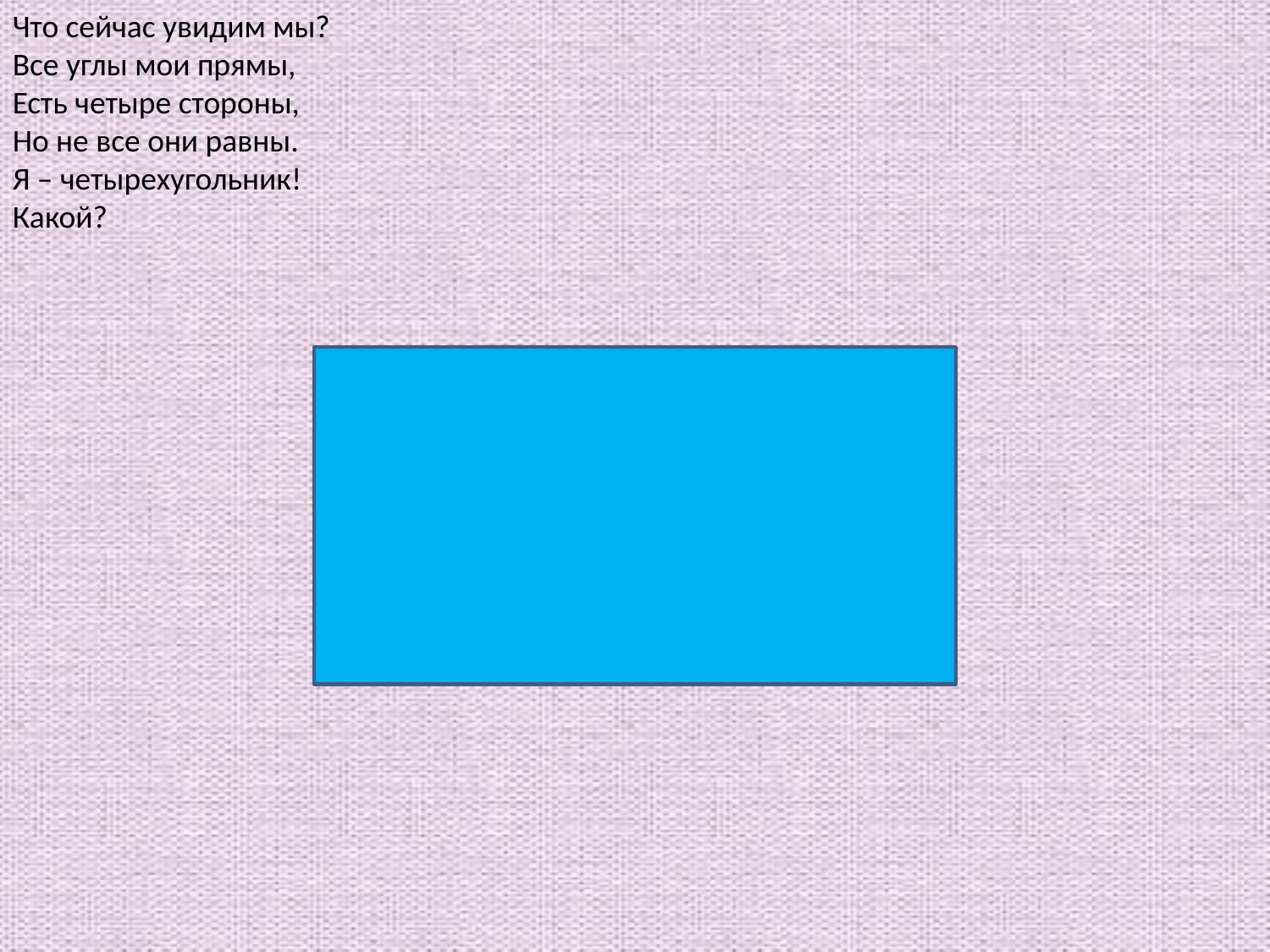

Что сейчас увидим мы?
Все углы мои прямы,
Есть четыре стороны,
Но не все они равны.
Я – четырехугольник!
Какой?